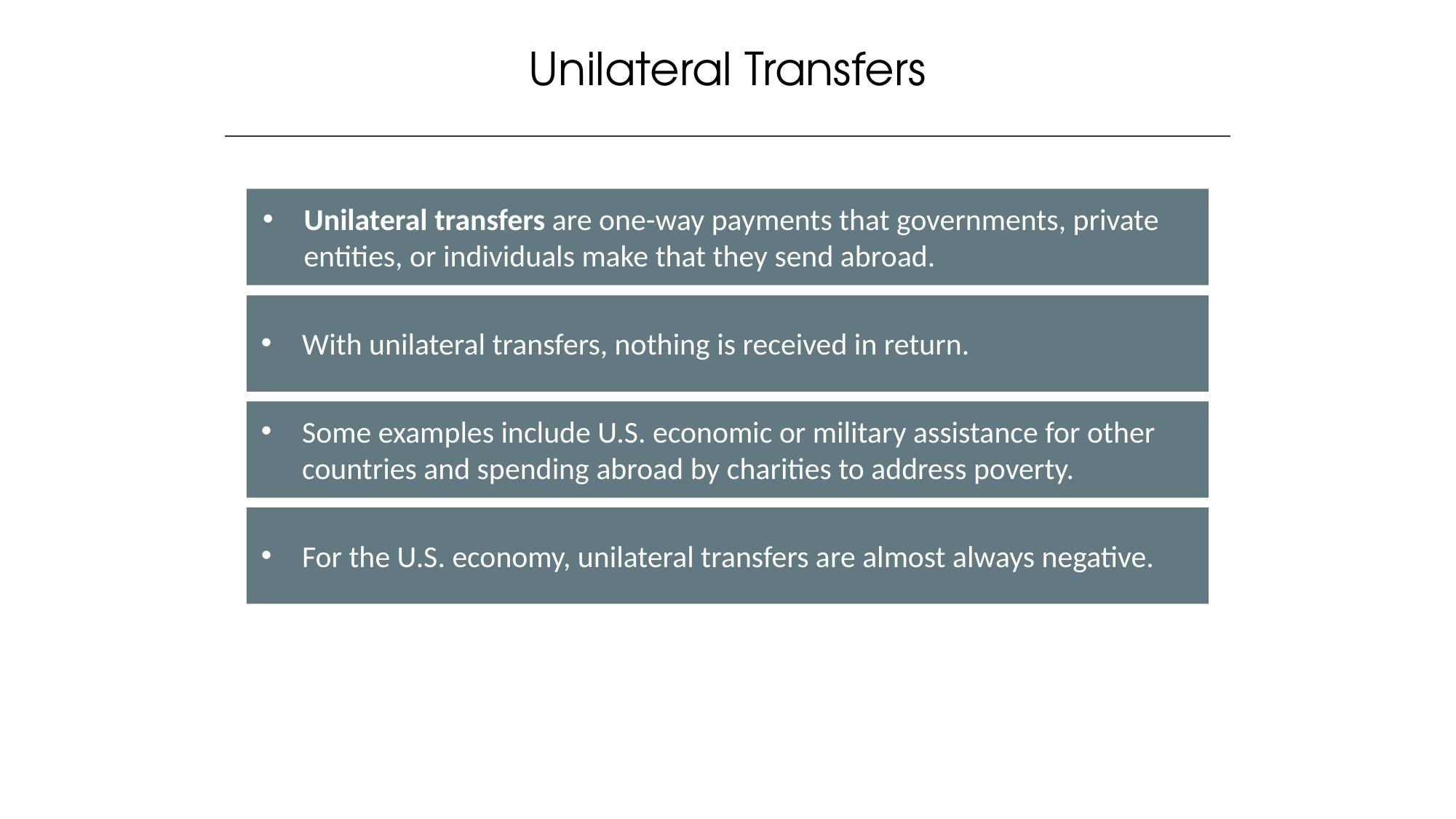

Unilateral Transfers

Unilateral transfers are one-way payments that governments, private entities, or individuals make that they send abroad.

With unilateral transfers, nothing is received in return.

Some examples include U.S. economic or military assistance for other countries and spending abroad by charities to address poverty.

For the U.S. economy, unilateral transfers are almost always negative.